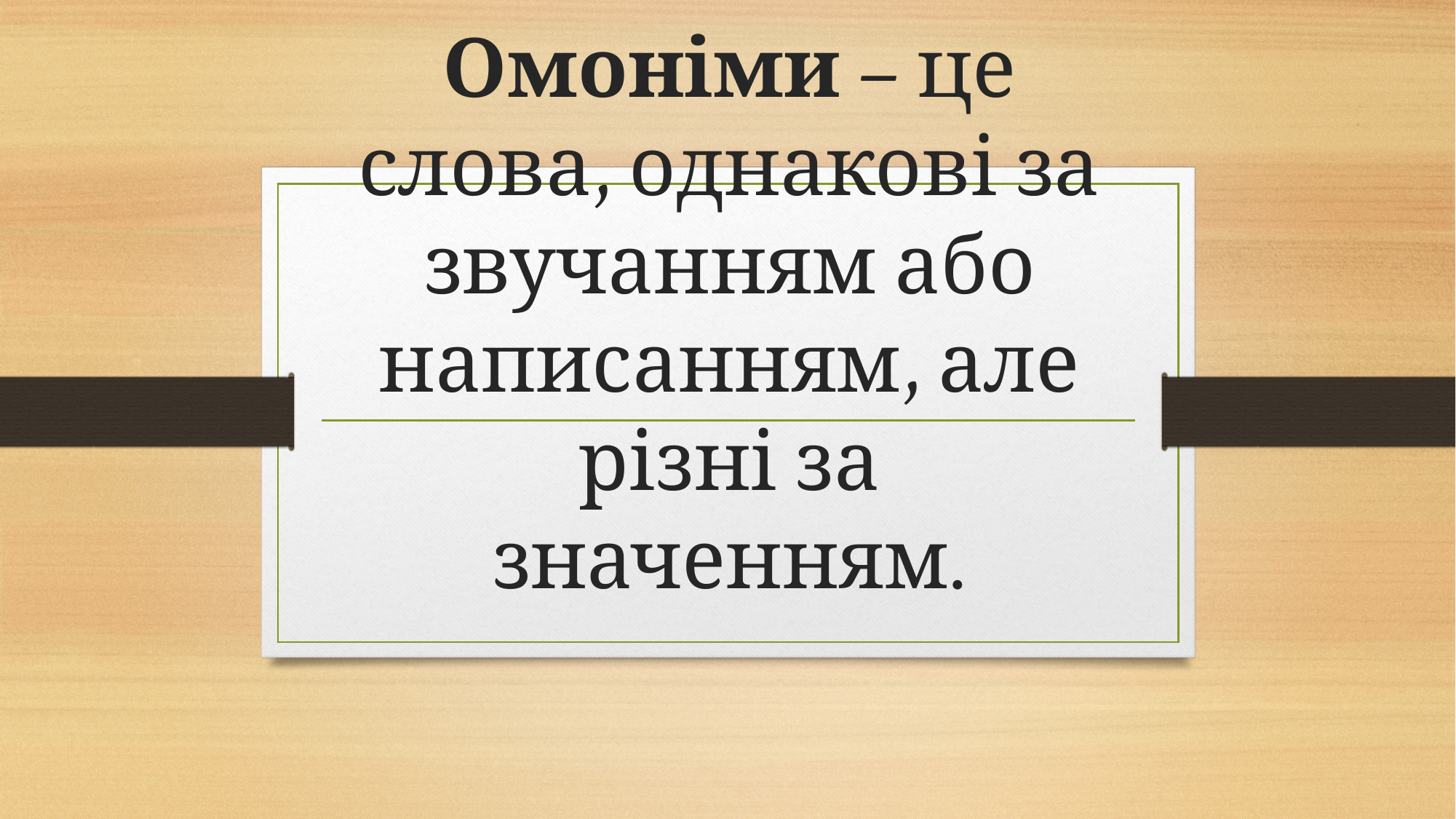

# Омоніми – це слова, однакові за звучанням або написанням, але різні за значенням.